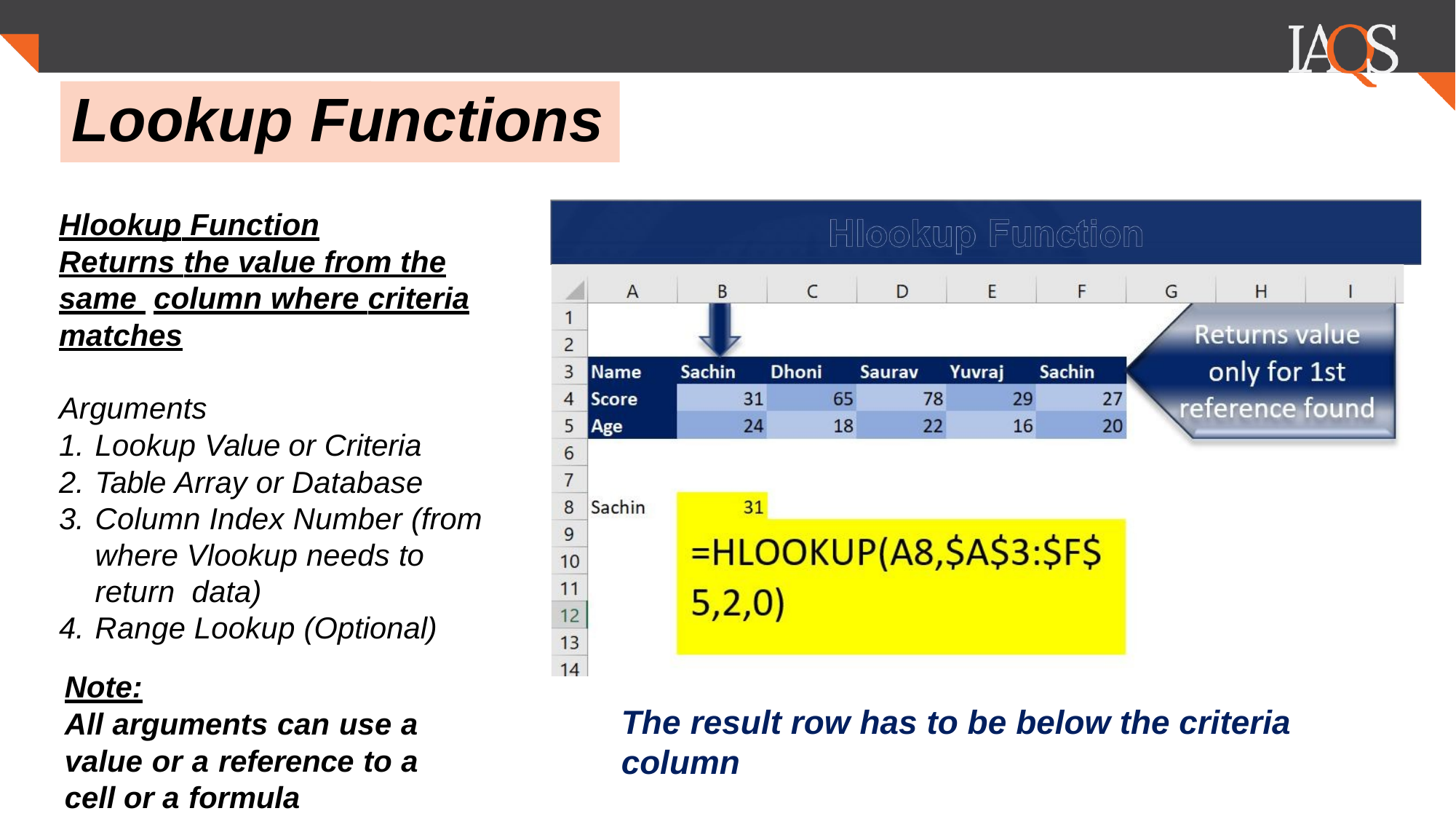

.

# Lookup Functions

Hlookup Function
Returns the value from the same  column where criteria matches

Arguments
Lookup Value or Criteria
Table Array or Database
Column Index Number (from  where Vlookup needs to return  data)
Range Lookup (Optional)

Note:
All arguments can use a  value or a reference to a  cell or a formula
The result row has to be below the criteria column